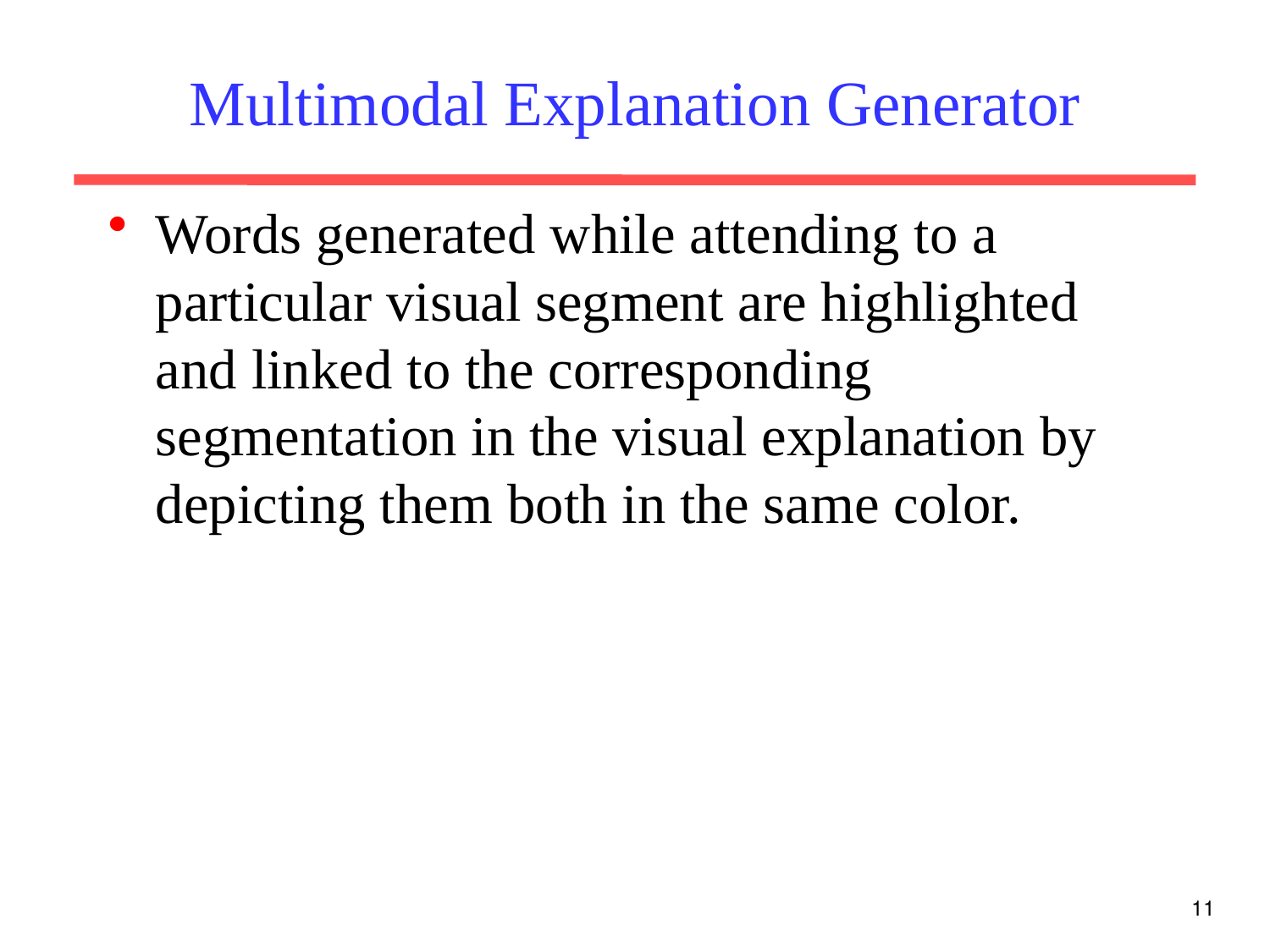

# Multimodal Explanation Generator
Words generated while attending to a particular visual segment are highlighted and linked to the corresponding segmentation in the visual explanation by depicting them both in the same color.
11